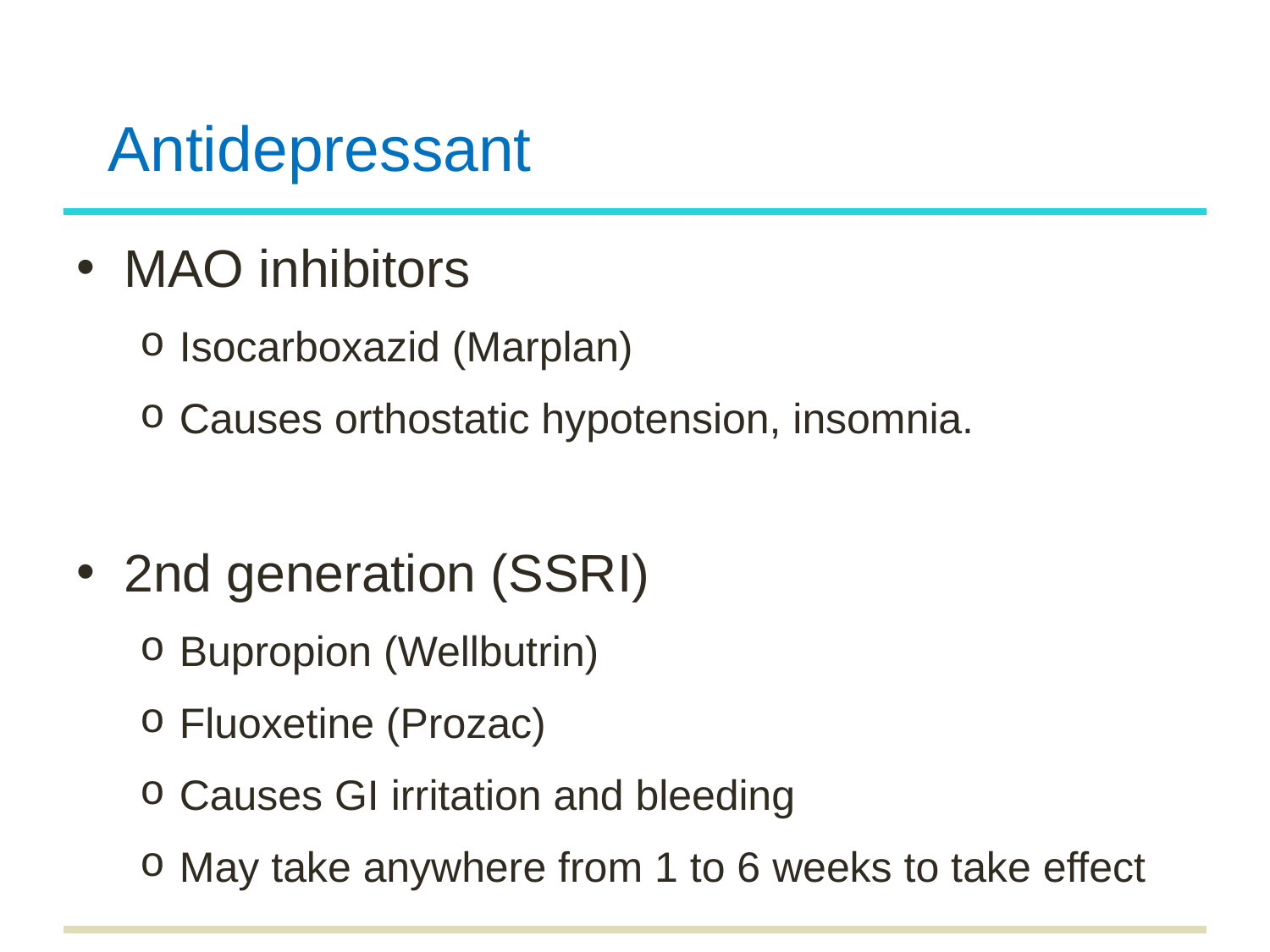

# Antidepressant
MAO inhibitors
Isocarboxazid (Marplan)
Causes orthostatic hypotension, insomnia.

2nd generation (SSRI)
Bupropion (Wellbutrin)
Fluoxetine (Prozac)
Causes GI irritation and bleeding
May take anywhere from 1 to 6 weeks to take effect

22